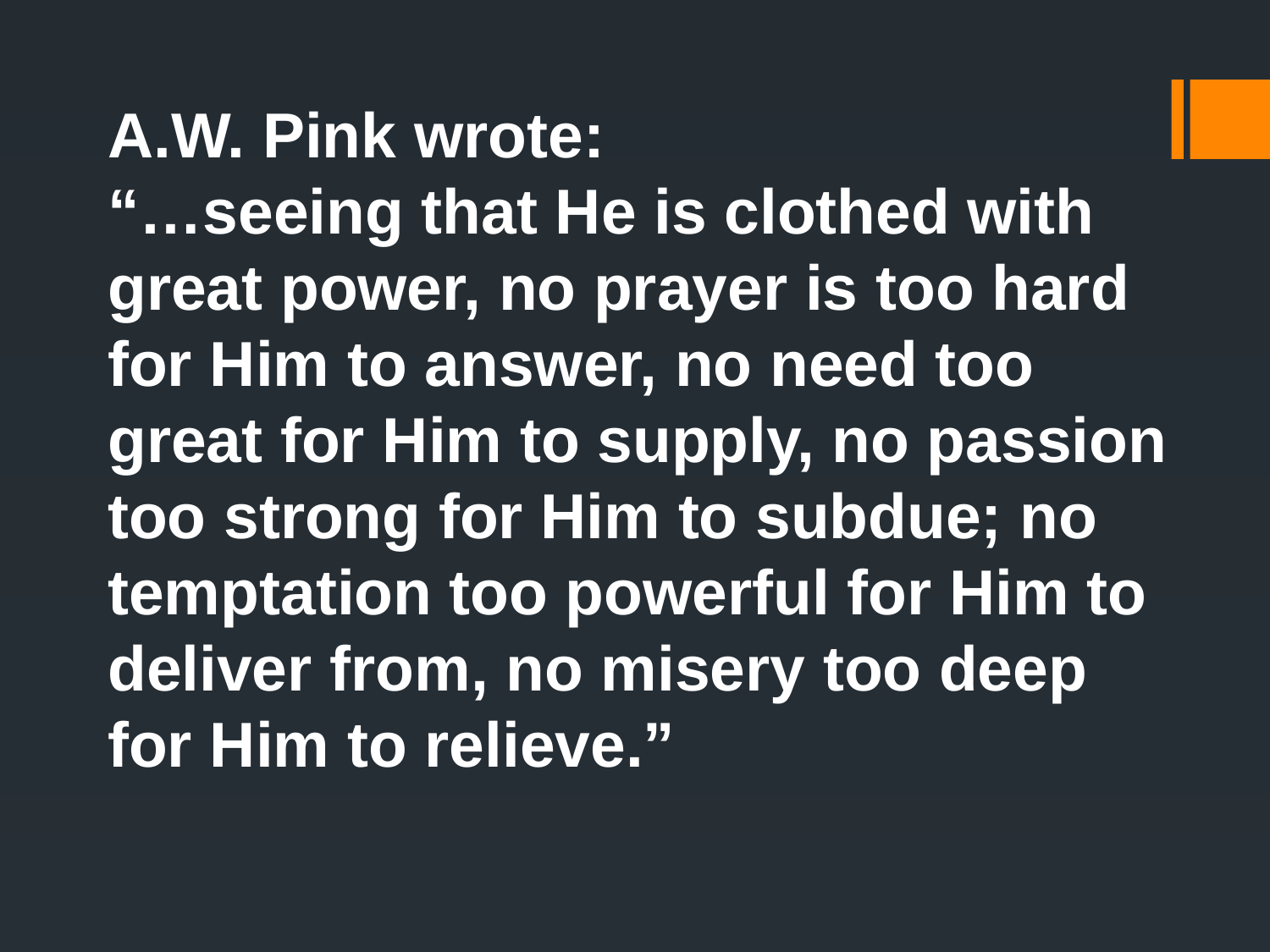

A.W. Pink wrote:
“…seeing that He is clothed with great power, no prayer is too hard for Him to answer, no need too great for Him to supply, no passion too strong for Him to subdue; no temptation too powerful for Him to deliver from, no misery too deep for Him to relieve.”